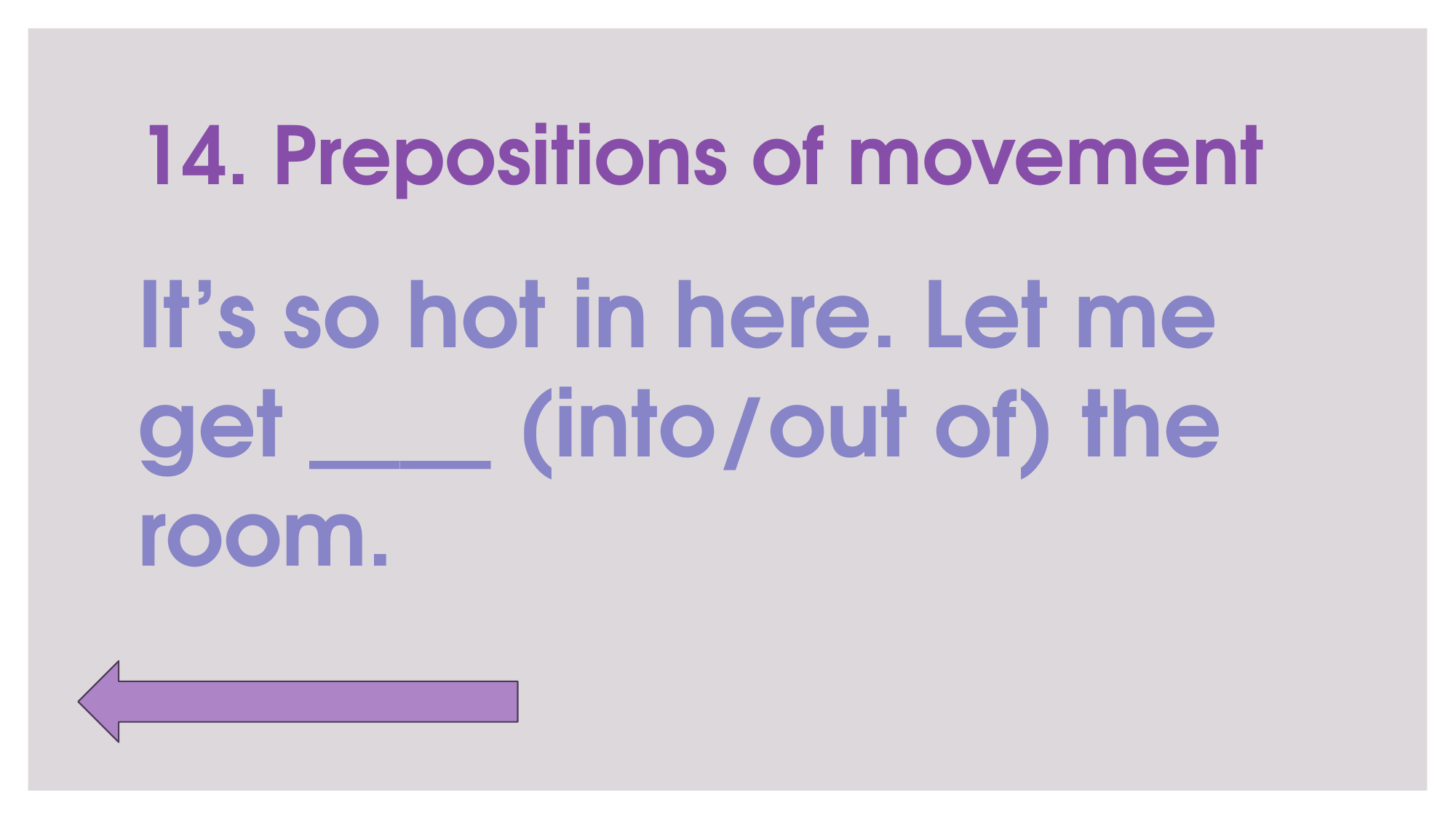

# 14. Prepositions of movement
It’s so hot in here. Let me get ____ (into/out of) the room.